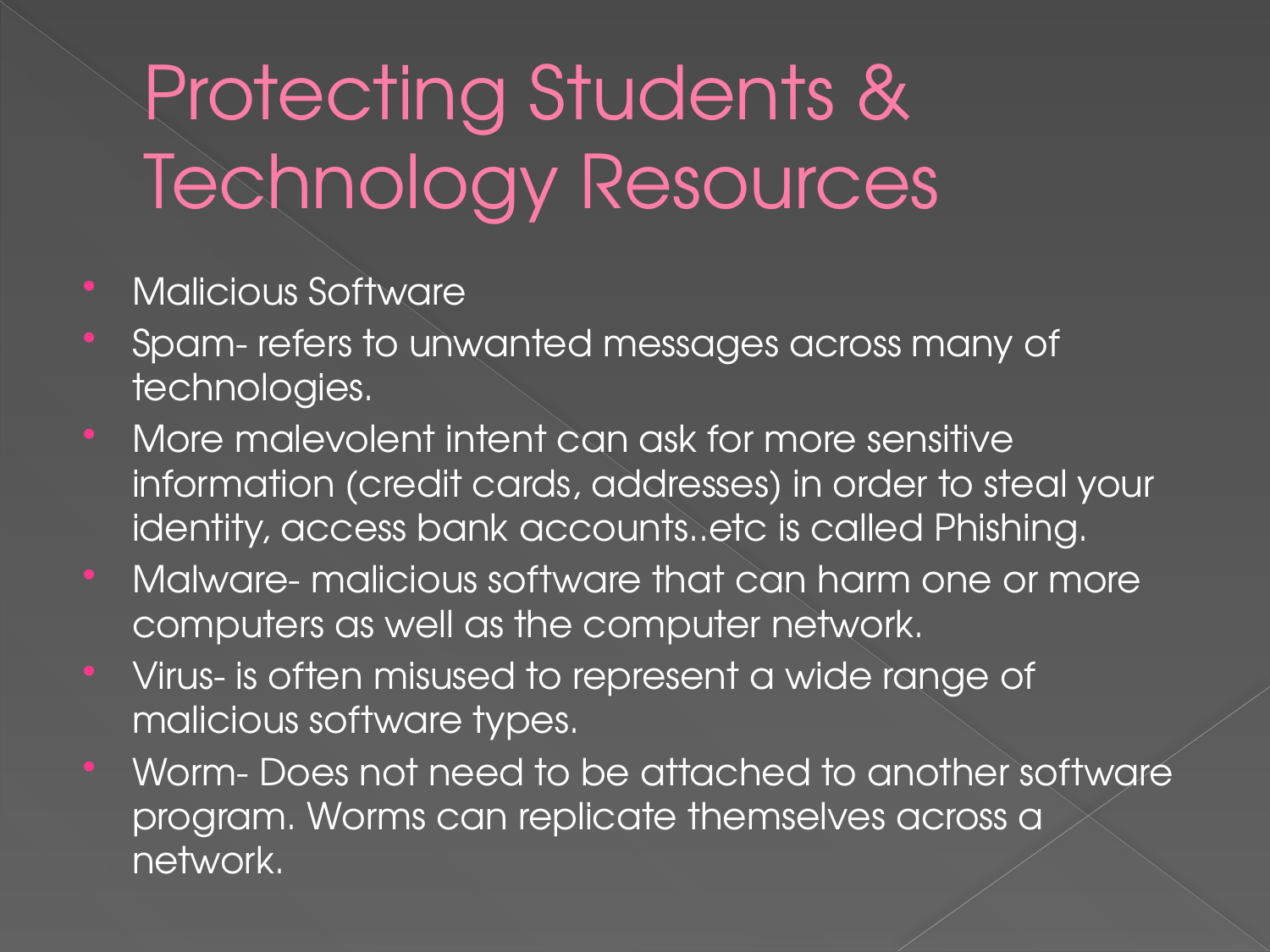

# Protecting Students & Technology Resources
Malicious Software
Spam- refers to unwanted messages across many of technologies.
More malevolent intent can ask for more sensitive information (credit cards, addresses) in order to steal your identity, access bank accounts..etc is called Phishing.
Malware- malicious software that can harm one or more computers as well as the computer network.
Virus- is often misused to represent a wide range of malicious software types.
Worm- Does not need to be attached to another software program. Worms can replicate themselves across a network.